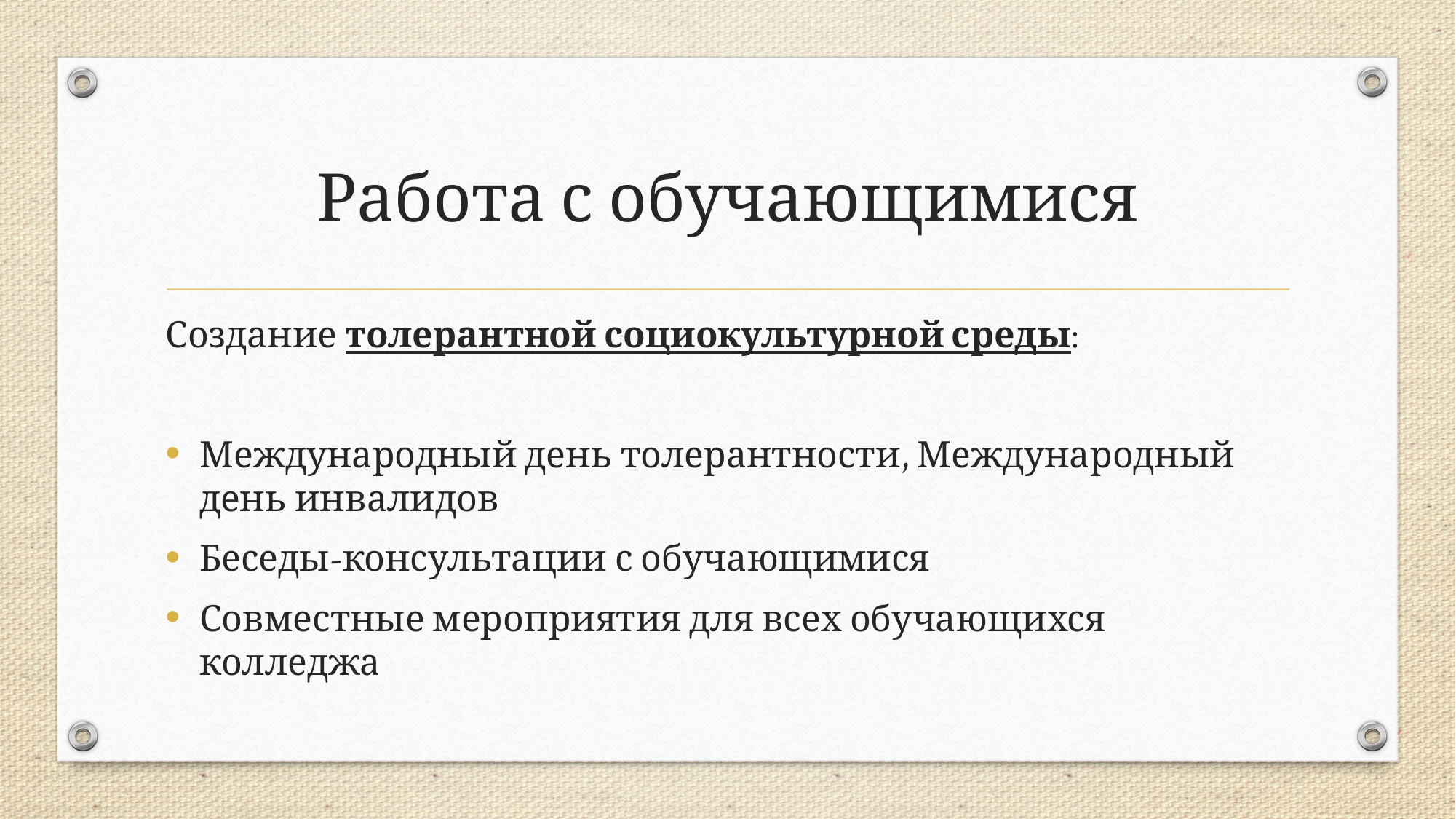

# Работа с обучающимися
Создание толерантной социокультурной среды:

Международный день толерантности, Международный день инвалидов
Беседы-консультации с обучающимися
Совместные мероприятия для всех обучающихся колледжа